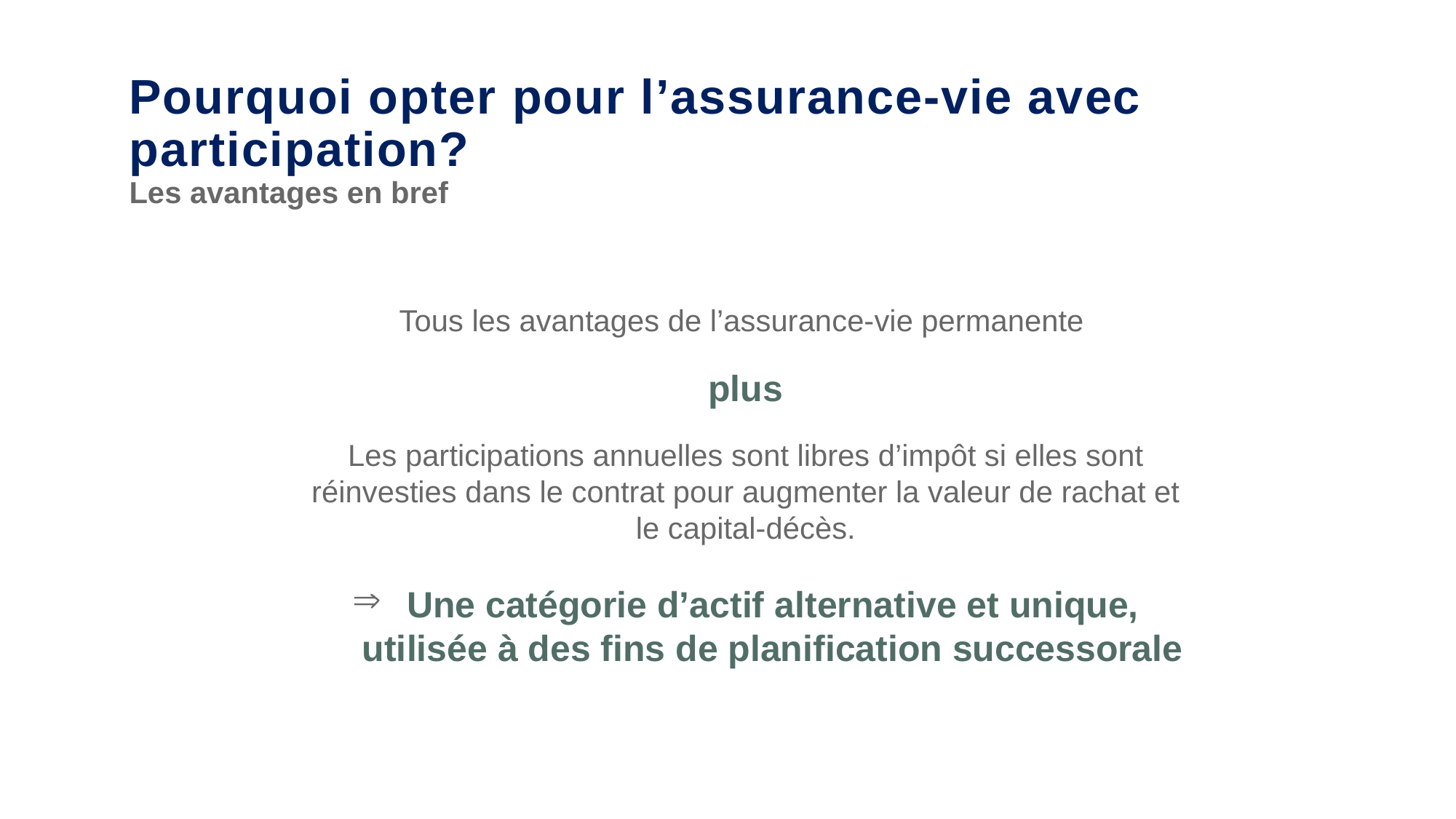

Pourquoi opter pour l’assurance-vie avec participation?
Les avantages en bref
Tous les avantages de l’assurance-vie permanente
plus
Les participations annuelles sont libres d’impôt si elles sont réinvesties dans le contrat pour augmenter la valeur de rachat et le capital-décès.
Une catégorie d’actif alternative et unique, utilisée à des fins de planification successorale